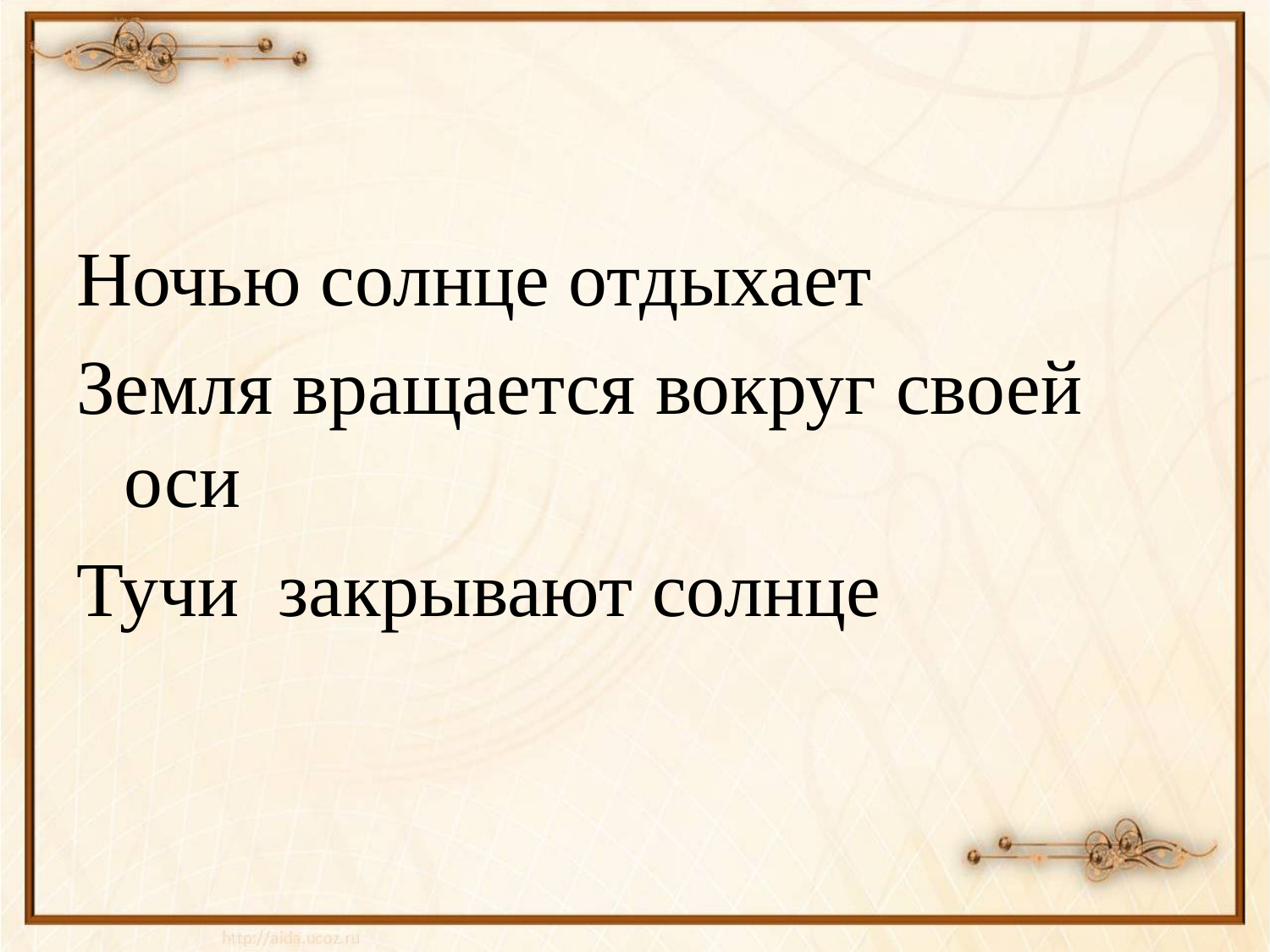

#
Ночью солнце отдыхает
Земля вращается вокруг своей оси
Тучи  закрывают солнце